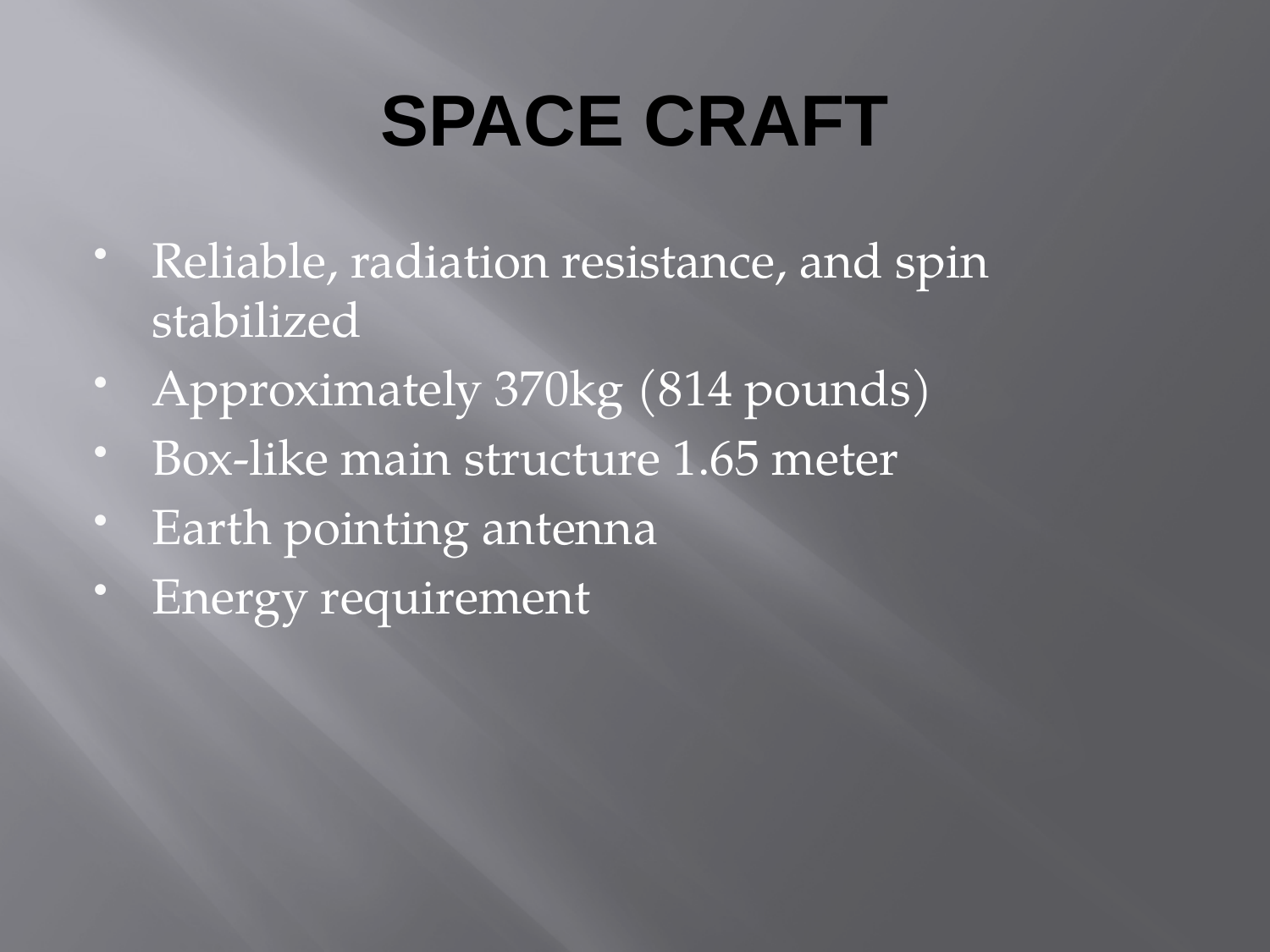

# SPACE CRAFT
Reliable, radiation resistance, and spin stabilized
Approximately 370kg (814 pounds)
Box-like main structure 1.65 meter
Earth pointing antenna
Energy requirement